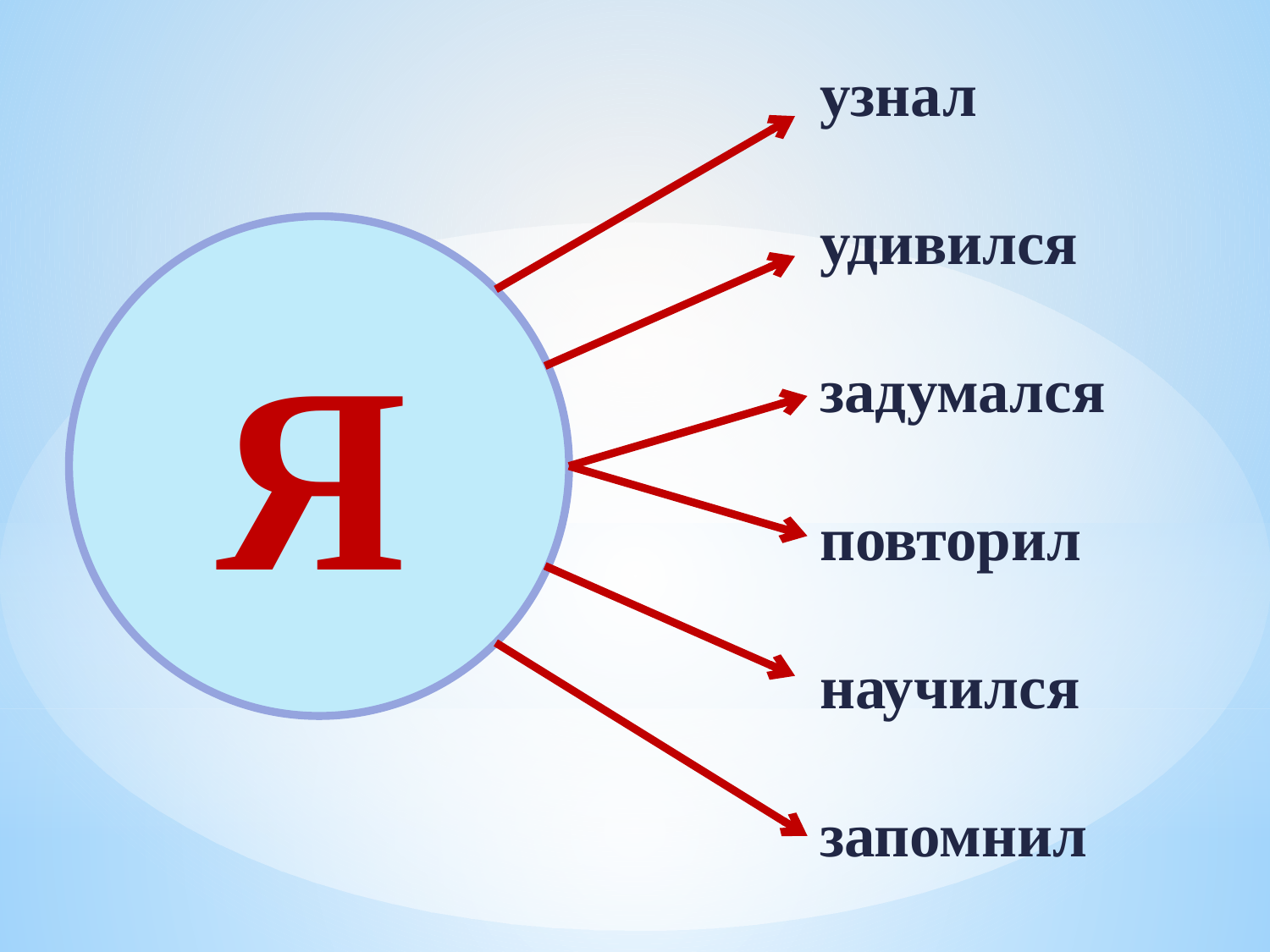

узнал

удивился

задумался

повторил

научился

запомнил

Я